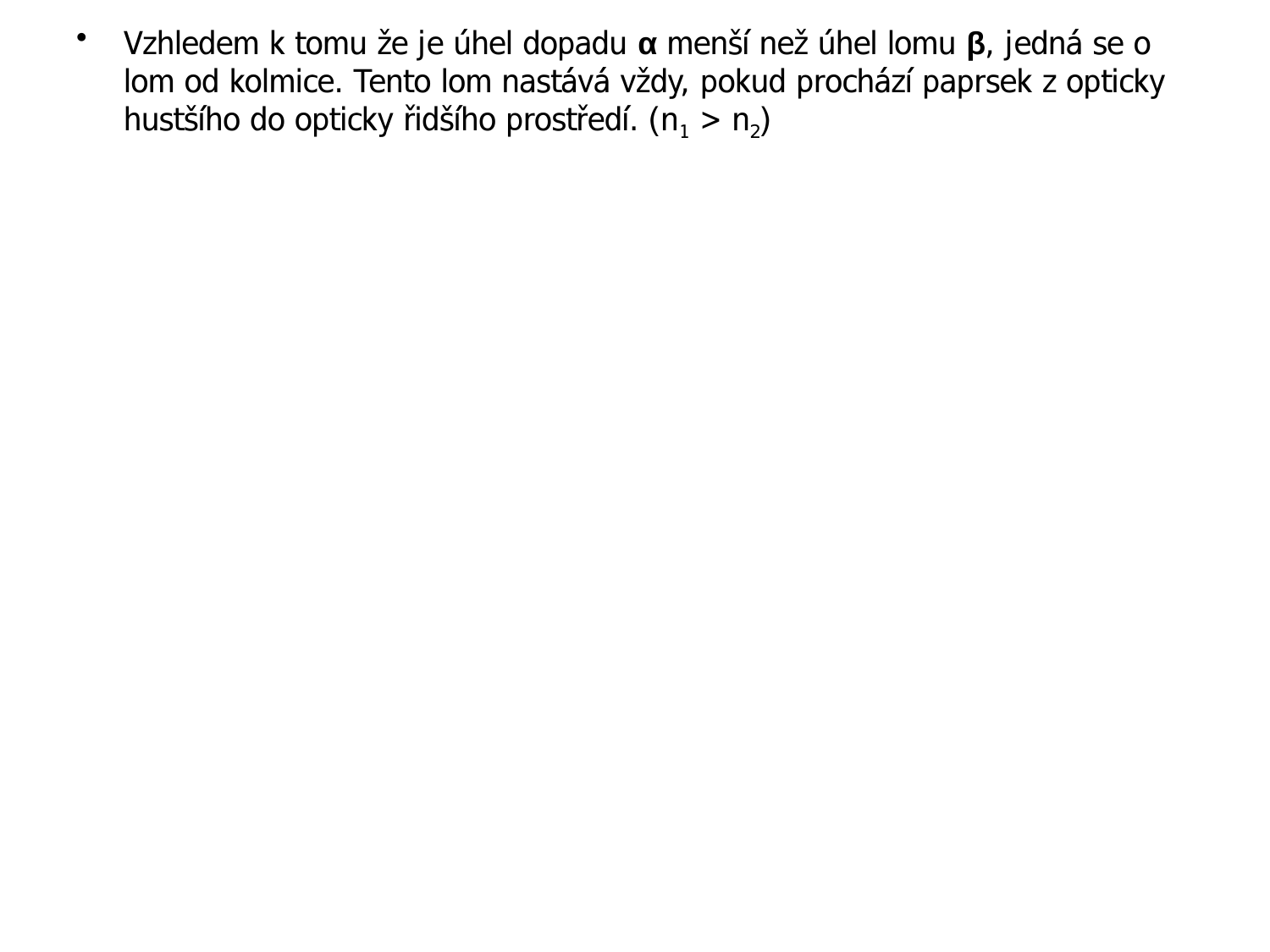

Vzhledem k tomu že je úhel dopadu α menší než úhel lomu β, jedná se o lom od kolmice. Tento lom nastává vždy, pokud prochází paprsek z opticky hustšího do opticky řidšího prostředí. (n1 > n2)